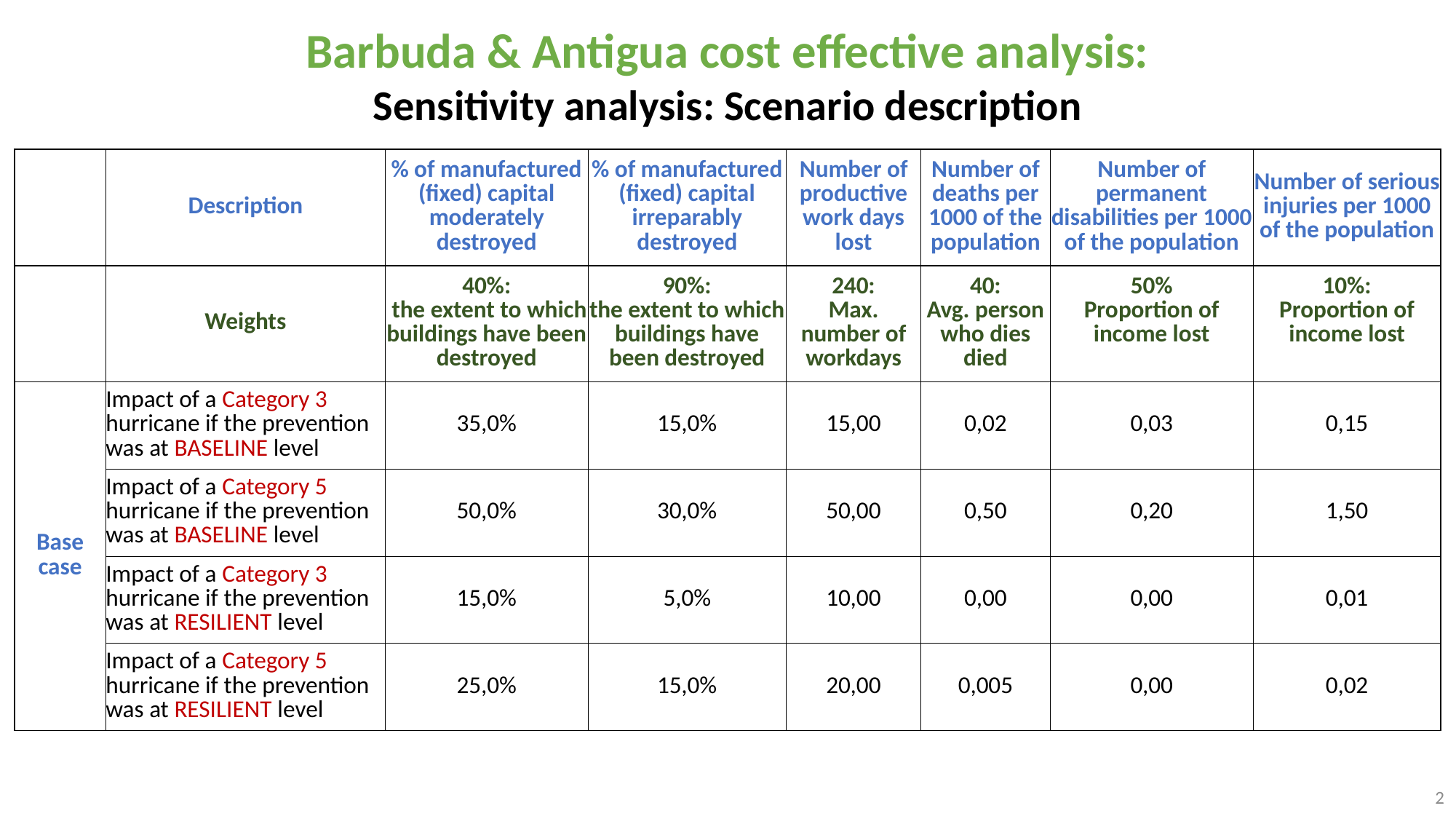

Barbuda & Antigua cost effective analysis:
Sensitivity analysis: Scenario description
|  | Description | % of manufactured (fixed) capital moderately destroyed | % of manufactured (fixed) capital irreparably destroyed | Number of productive work days lost | Number of deaths per 1000 of the population | Number of permanent disabilities per 1000 of the population | Number of serious injuries per 1000 of the population |
| --- | --- | --- | --- | --- | --- | --- | --- |
|  | Weights | 40%: the extent to which buildings have been destroyed | 90%: the extent to which buildings have been destroyed | 240: Max. number of workdays | 40: Avg. person who dies died | 50% Proportion of income lost | 10%: Proportion of income lost |
| Base case | Impact of a Category 3 hurricane if the prevention was at BASELINE level | 35,0% | 15,0% | 15,00 | 0,02 | 0,03 | 0,15 |
|  | Impact of a Category 5 hurricane if the prevention was at BASELINE level | 50,0% | 30,0% | 50,00 | 0,50 | 0,20 | 1,50 |
|  | Impact of a Category 3 hurricane if the prevention was at RESILIENT level | 15,0% | 5,0% | 10,00 | 0,00 | 0,00 | 0,01 |
|  | Impact of a Category 5 hurricane if the prevention was at RESILIENT level | 25,0% | 15,0% | 20,00 | 0,005 | 0,00 | 0,02 |
2